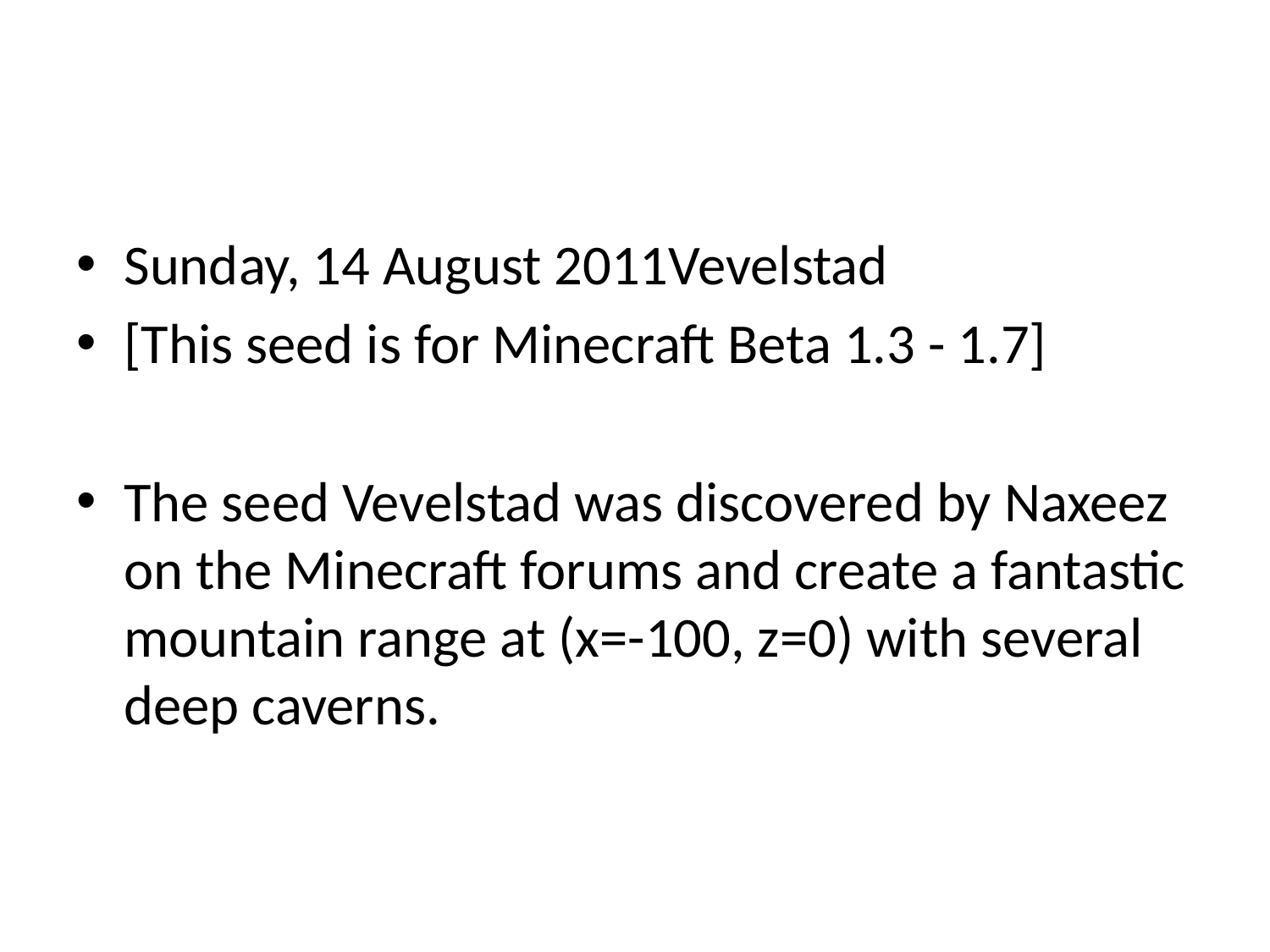

#
Sunday, 14 August 2011Vevelstad
[This seed is for Minecraft Beta 1.3 - 1.7]

The seed Vevelstad was discovered by Naxeez on the Minecraft forums and create a fantastic mountain range at (x=-100, z=0) with several deep caverns.